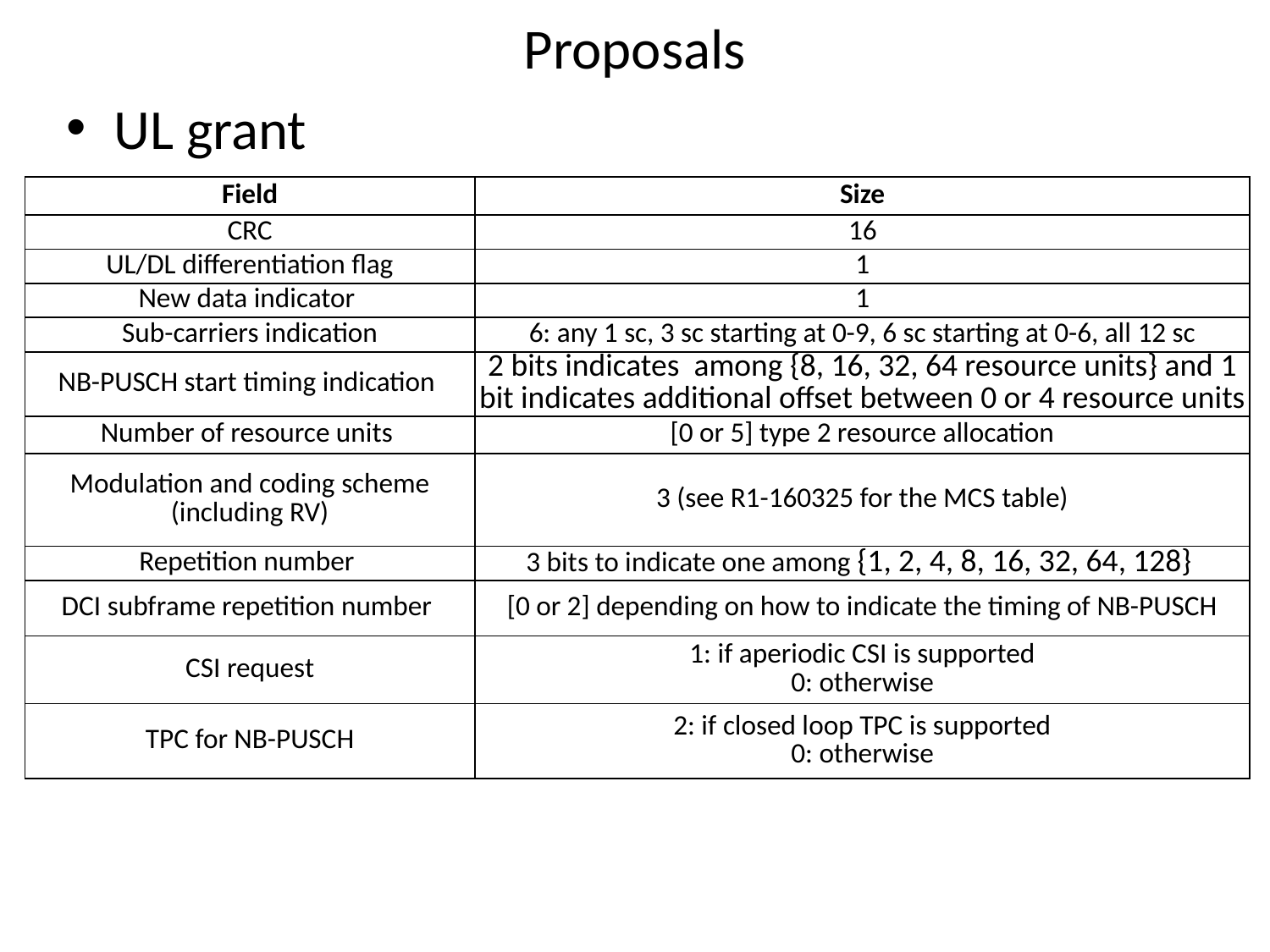

# Proposals
UL grant

| Field | Size |
| --- | --- |
| CRC | 16 |
| UL/DL differentiation flag | 1 |
| New data indicator | 1 |
| Sub-carriers indication | 6: any 1 sc, 3 sc starting at 0-9, 6 sc starting at 0-6, all 12 sc |
| NB-PUSCH start timing indication | 2 bits indicates among {8, 16, 32, 64 resource units} and 1 bit indicates additional offset between 0 or 4 resource units |
| Number of resource units | [0 or 5] type 2 resource allocation |
| Modulation and coding scheme (including RV) | 3 (see R1-160325 for the MCS table) |
| Repetition number | 3 bits to indicate one among {1, 2, 4, 8, 16, 32, 64, 128} |
| DCI subframe repetition number | [0 or 2] depending on how to indicate the timing of NB-PUSCH |
| CSI request | 1: if aperiodic CSI is supported 0: otherwise |
| TPC for NB-PUSCH | 2: if closed loop TPC is supported 0: otherwise |